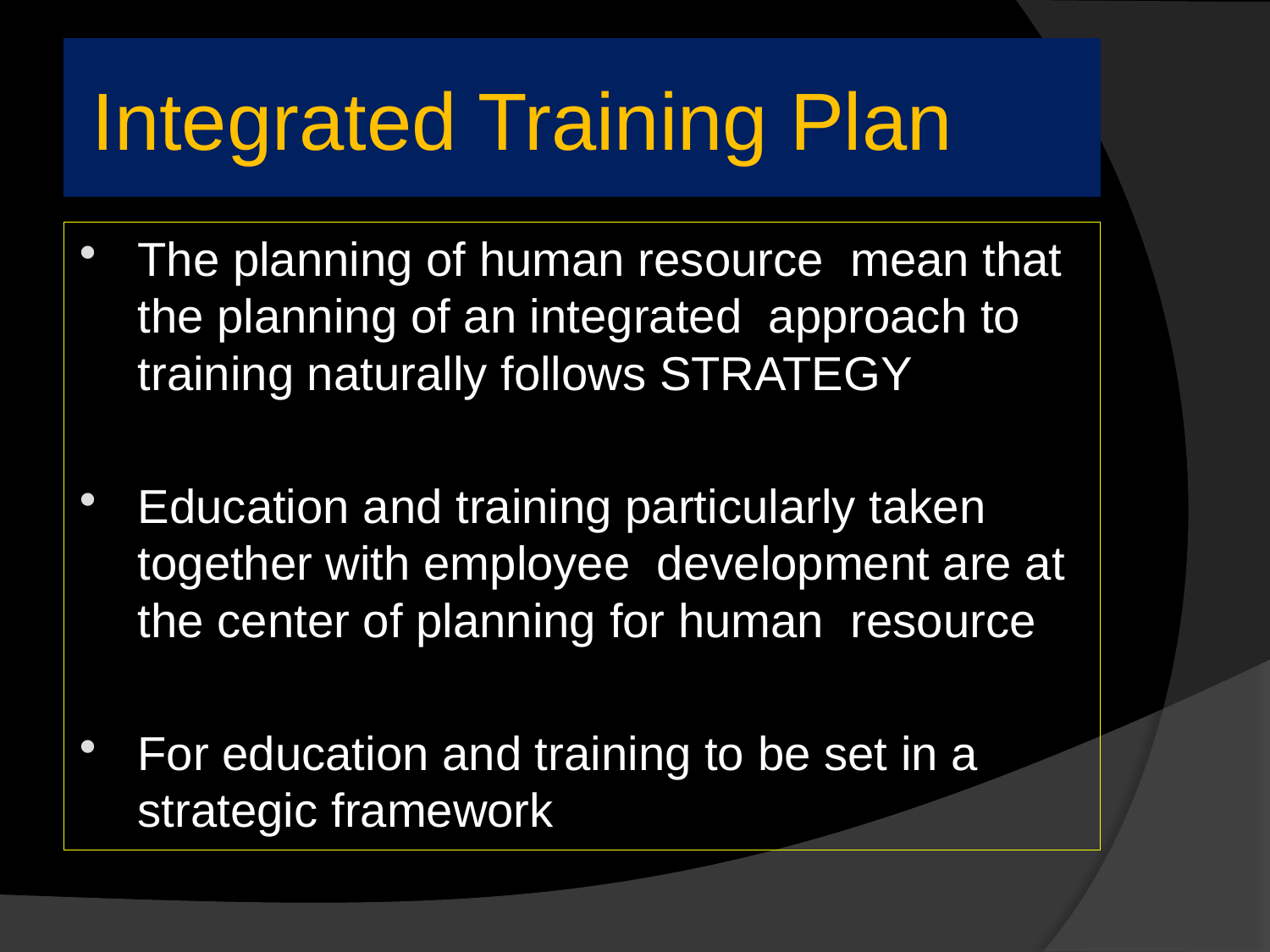

# Integrated Training Plan
The planning of human resource  mean that the planning of an integrated  approach to training naturally follows STRATEGY

Education and training particularly taken together with employee  development are at the center of planning for human  resource

For education and training to be set in a strategic framework